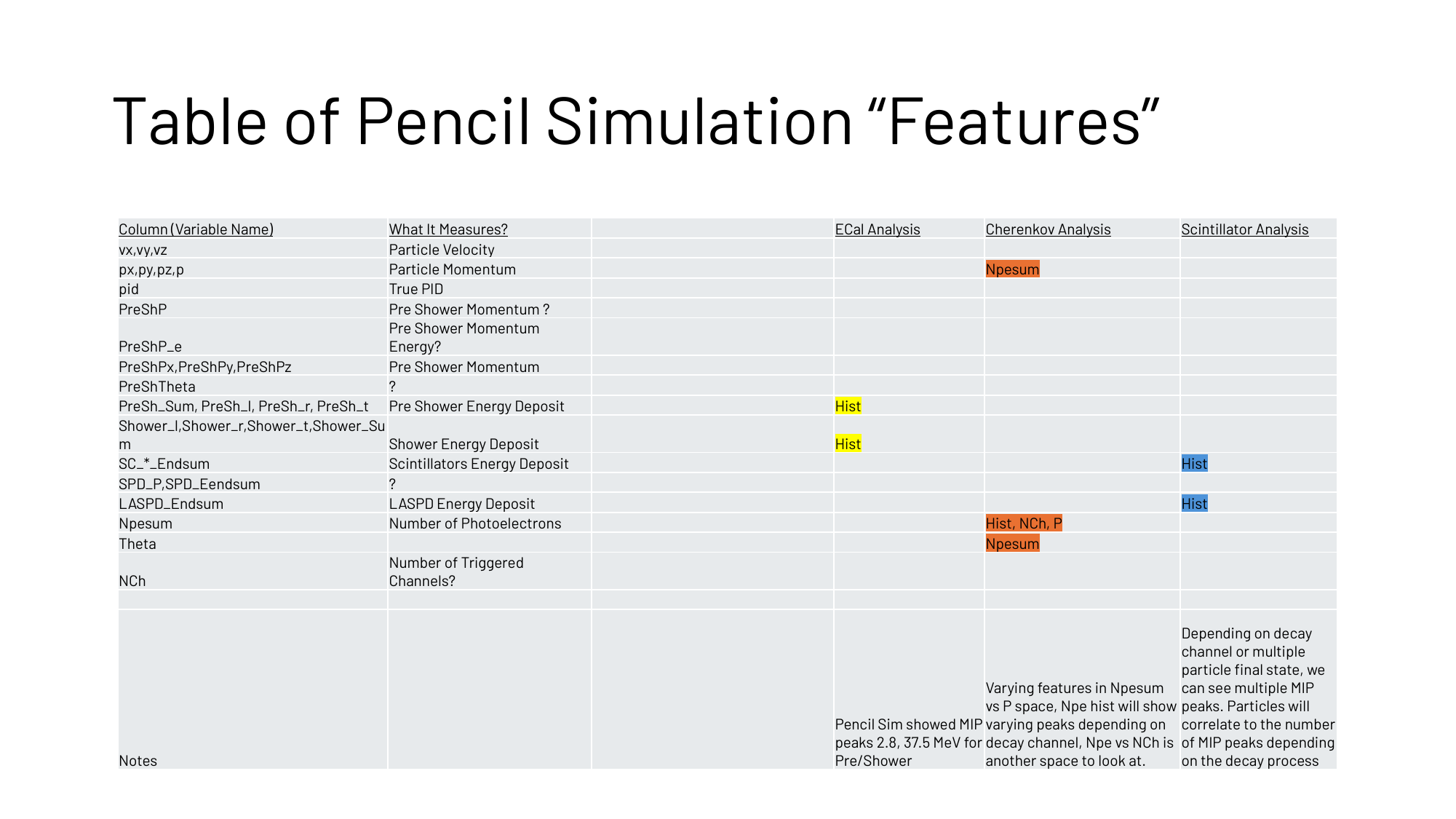

# Table of Pencil Simulation “Features”
| Column (Variable Name) | What It Measures? |  | ECal Analysis | Cherenkov Analysis | Scintillator Analysis |
| --- | --- | --- | --- | --- | --- |
| vx,vy,vz | Particle Velocity |  |  |  |  |
| px,py,pz,p | Particle Momentum |  |  | Npesum |  |
| pid | True PID |  |  |  |  |
| PreShP | Pre Shower Momentum ? |  |  |  |  |
| PreShP\_e | Pre Shower Momentum Energy? |  |  |  |  |
| PreShPx,PreShPy,PreShPz | Pre Shower Momentum |  |  |  |  |
| PreShTheta | ? |  |  |  |  |
| PreSh\_Sum, PreSh\_l, PreSh\_r, PreSh\_t | Pre Shower Energy Deposit |  | Hist |  |  |
| Shower\_l,Shower\_r,Shower\_t,Shower\_Sum | Shower Energy Deposit |  | Hist |  |  |
| SC\_\*\_Endsum | Scintillators Energy Deposit |  |  |  | Hist |
| SPD\_P,SPD\_Eendsum | ? |  |  |  |  |
| LASPD\_Endsum | LASPD Energy Deposit |  |  |  | Hist |
| Npesum | Number of Photoelectrons |  |  | Hist, NCh, P |  |
| Theta |  |  |  | Npesum |  |
| NCh | Number of Triggered Channels? |  |  |  |  |
|  |  |  |  |  |  |
| Notes |  |  | Pencil Sim showed MIP peaks 2.8, 37.5 MeV for Pre/Shower | Varying features in Npesum vs P space, Npe hist will show varying peaks depending on decay channel, Npe vs NCh is another space to look at. | Depending on decay channel or multiple particle final state, we can see multiple MIP peaks. Particles will correlate to the number of MIP peaks depending on the decay process |